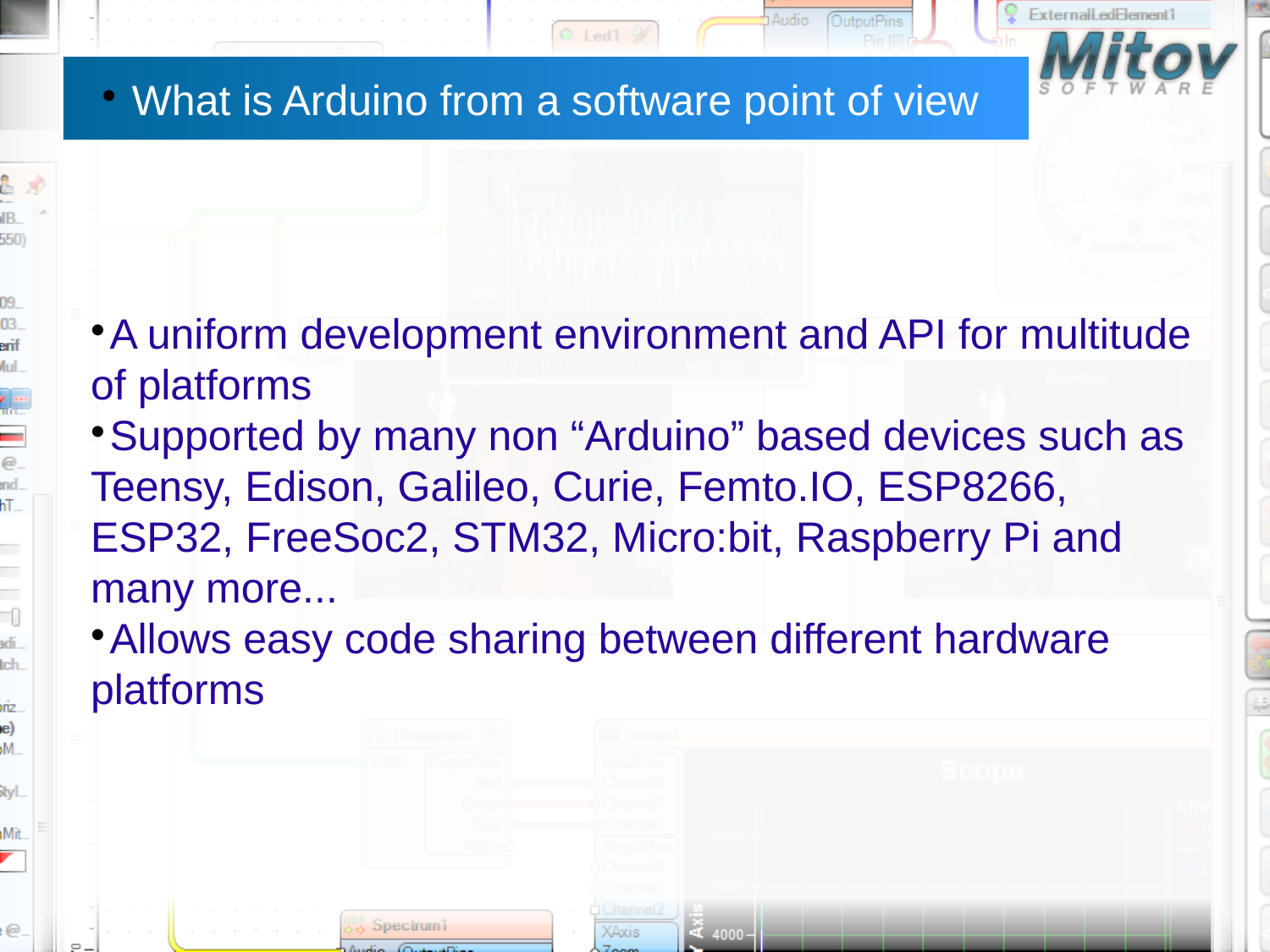

What is Arduino from a software point of view
A uniform development environment and API for multitude of platforms
Supported by many non “Arduino” based devices such as Teensy, Edison, Galileo, Curie, Femto.IO, ESP8266, ESP32, FreeSoc2, STM32, Micro:bit, Raspberry Pi and many more...
Allows easy code sharing between different hardware platforms